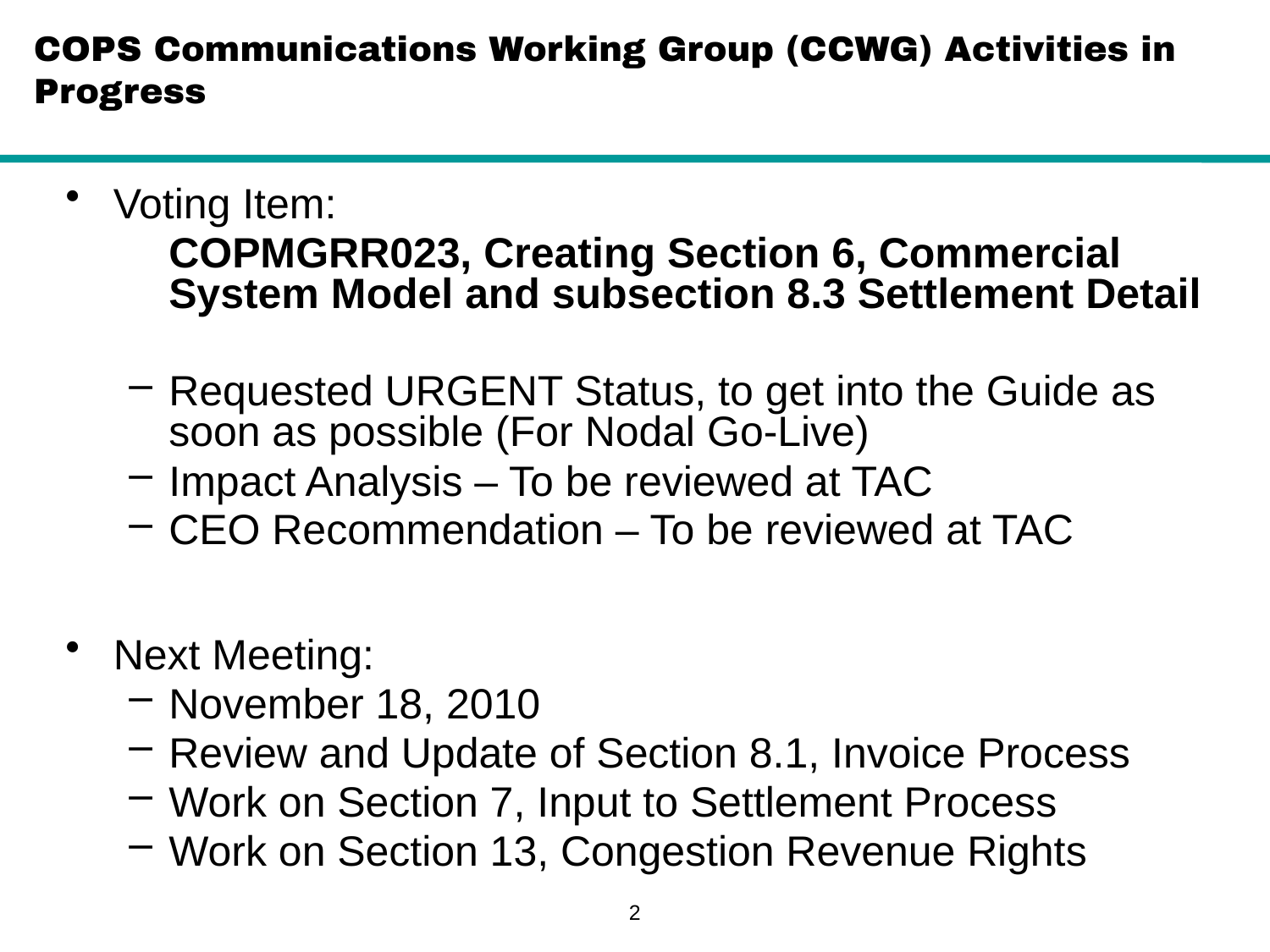

COPS Communications Working Group (CCWG) Activities in Progress
Voting Item:
COPMGRR023, Creating Section 6, Commercial System Model and subsection 8.3 Settlement Detail

Requested URGENT Status, to get into the Guide as soon as possible (For Nodal Go-Live)
Impact Analysis – To be reviewed at TAC
CEO Recommendation – To be reviewed at TAC

Next Meeting:
November 18, 2010
Review and Update of Section 8.1, Invoice Process
Work on Section 7, Input to Settlement Process
Work on Section 13, Congestion Revenue Rights

2